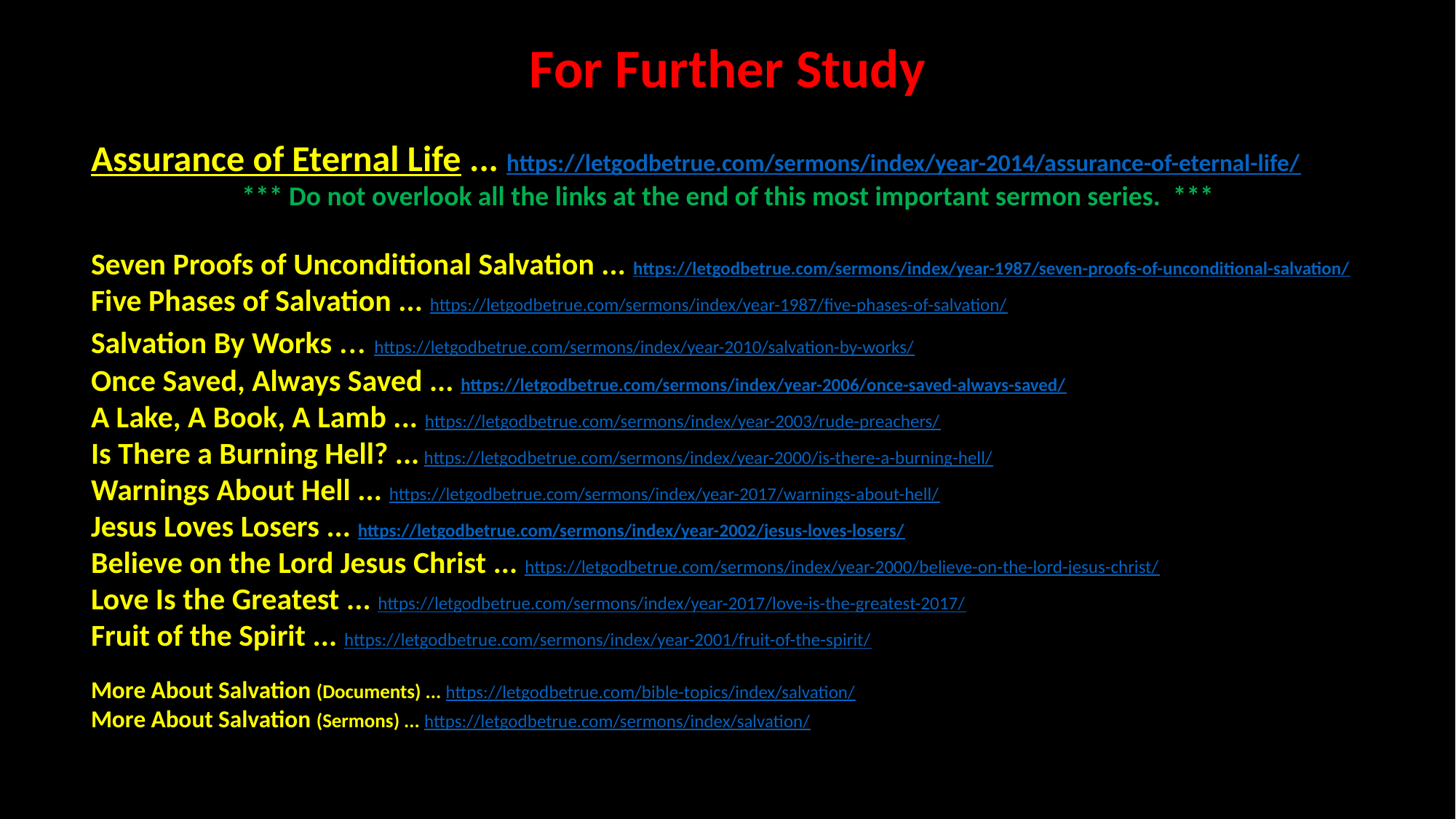

# For Further Study
Assurance of Eternal Life ... https://letgodbetrue.com/sermons/index/year-2014/assurance-of-eternal-life/
*** Do not overlook all the links at the end of this most important sermon series.  ***

Seven Proofs of Unconditional Salvation ... https://letgodbetrue.com/sermons/index/year-1987/seven-proofs-of-unconditional-salvation/
Five Phases of Salvation ... https://letgodbetrue.com/sermons/index/year-1987/five-phases-of-salvation/
Salvation By Works ... https://letgodbetrue.com/sermons/index/year-2010/salvation-by-works/
Once Saved, Always Saved ... https://letgodbetrue.com/sermons/index/year-2006/once-saved-always-saved/
A Lake, A Book, A Lamb ... https://letgodbetrue.com/sermons/index/year-2003/rude-preachers/
Is There a Burning Hell? ... https://letgodbetrue.com/sermons/index/year-2000/is-there-a-burning-hell/
Warnings About Hell ... https://letgodbetrue.com/sermons/index/year-2017/warnings-about-hell/
Jesus Loves Losers ... https://letgodbetrue.com/sermons/index/year-2002/jesus-loves-losers/
Believe on the Lord Jesus Christ ... https://letgodbetrue.com/sermons/index/year-2000/believe-on-the-lord-jesus-christ/
Love Is the Greatest ... https://letgodbetrue.com/sermons/index/year-2017/love-is-the-greatest-2017/
Fruit of the Spirit ... https://letgodbetrue.com/sermons/index/year-2001/fruit-of-the-spirit/

More About Salvation (Documents) ... https://letgodbetrue.com/bible-topics/index/salvation/
More About Salvation (Sermons) ... https://letgodbetrue.com/sermons/index/salvation/